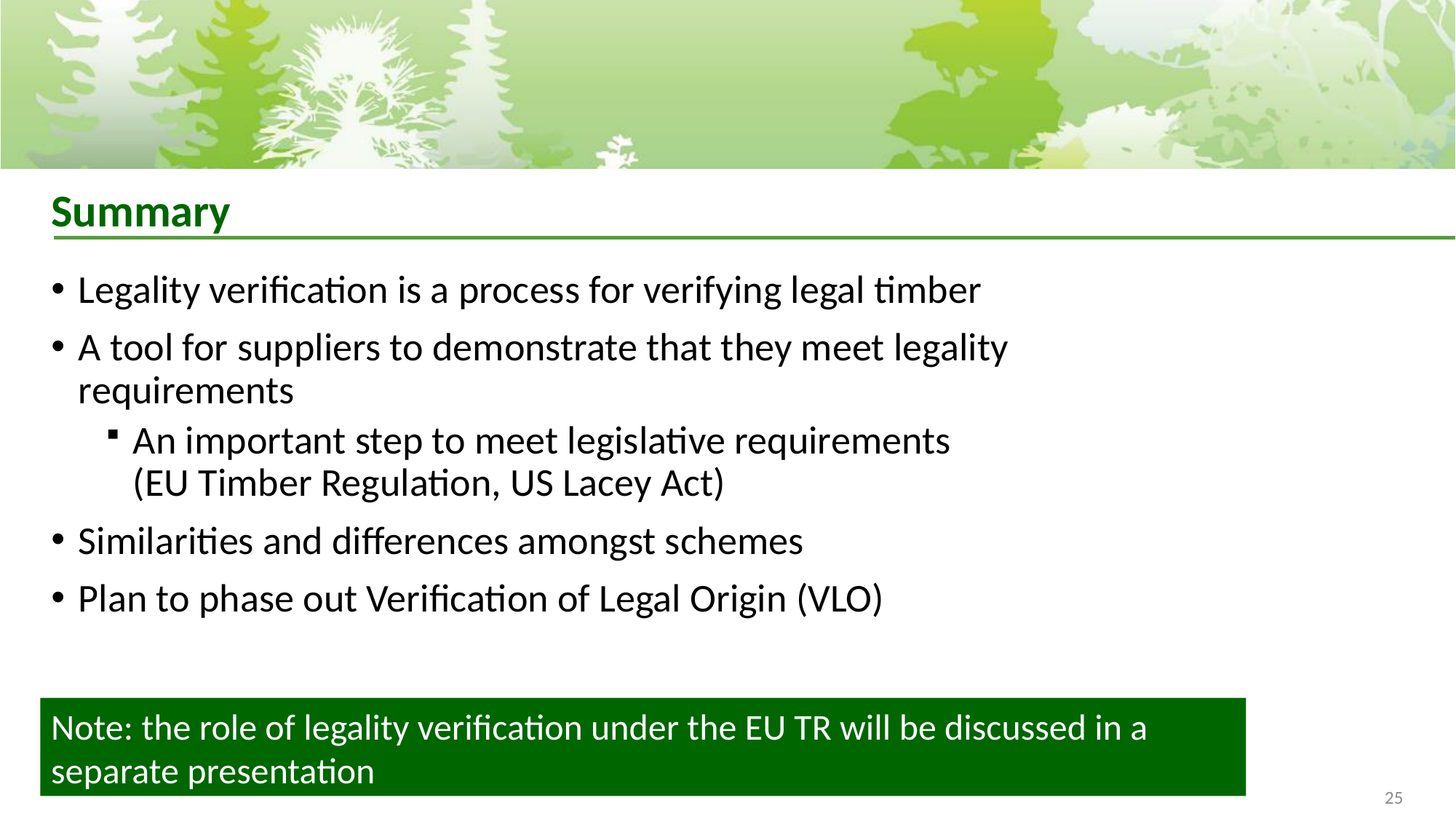

# Summary
Legality verification is a process for verifying legal timber
A tool for suppliers to demonstrate that they meet legality requirements
An important step to meet legislative requirements (EU Timber Regulation, US Lacey Act)
Similarities and differences amongst schemes
Plan to phase out Verification of Legal Origin (VLO)

Note: the role of legality verification under the EU TR will be discussed in a separate presentation
25